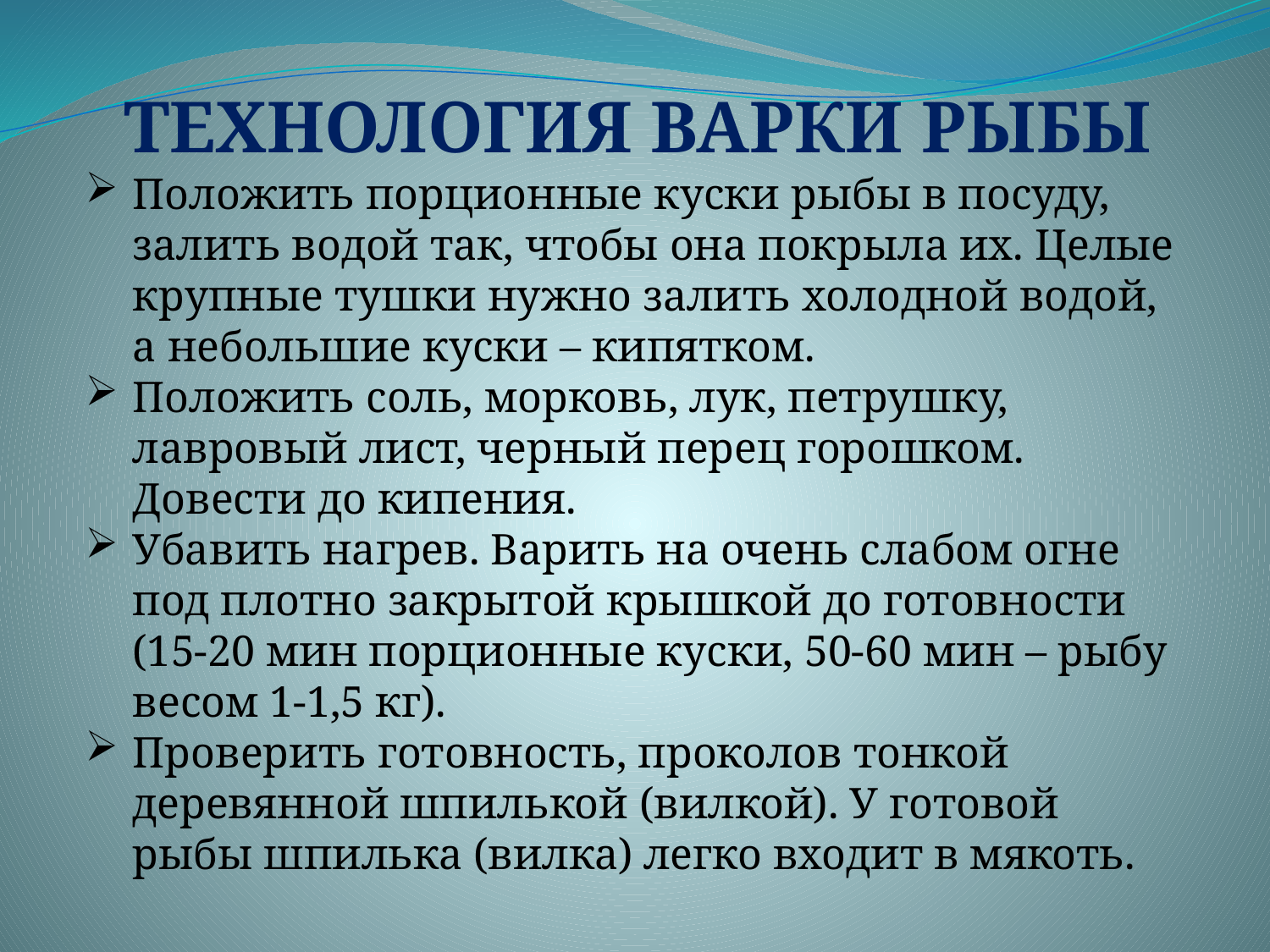

ТЕХНОЛОГИЯ ВАРКИ РЫБЫ
Положить порционные куски рыбы в посуду, залить водой так, чтобы она покрыла их. Целые крупные тушки нужно залить холодной водой, а небольшие куски – кипятком.
Положить соль, морковь, лук, петрушку, лавровый лист, черный перец горошком. Довести до кипения.
Убавить нагрев. Варить на очень слабом огне под плотно закрытой крышкой до готовности (15-20 мин порционные куски, 50-60 мин – рыбу весом 1-1,5 кг).
Проверить готовность, проколов тонкой деревянной шпилькой (вилкой). У готовой рыбы шпилька (вилка) легко входит в мякоть.